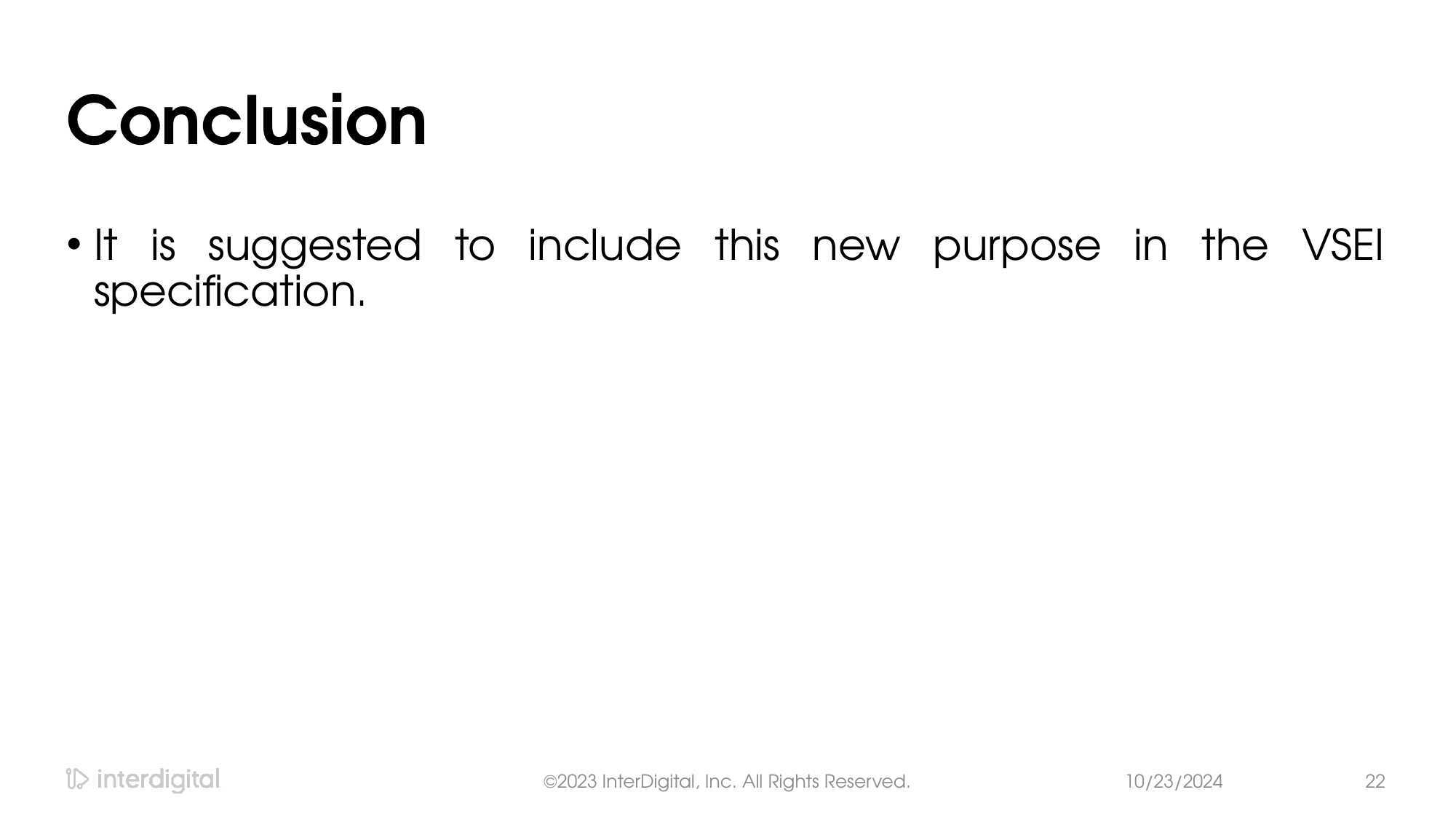

# Conclusion
It is suggested to include this new purpose in the VSEI specification.

©2023 InterDigital, Inc. All Rights Reserved.
10/23/2024
22